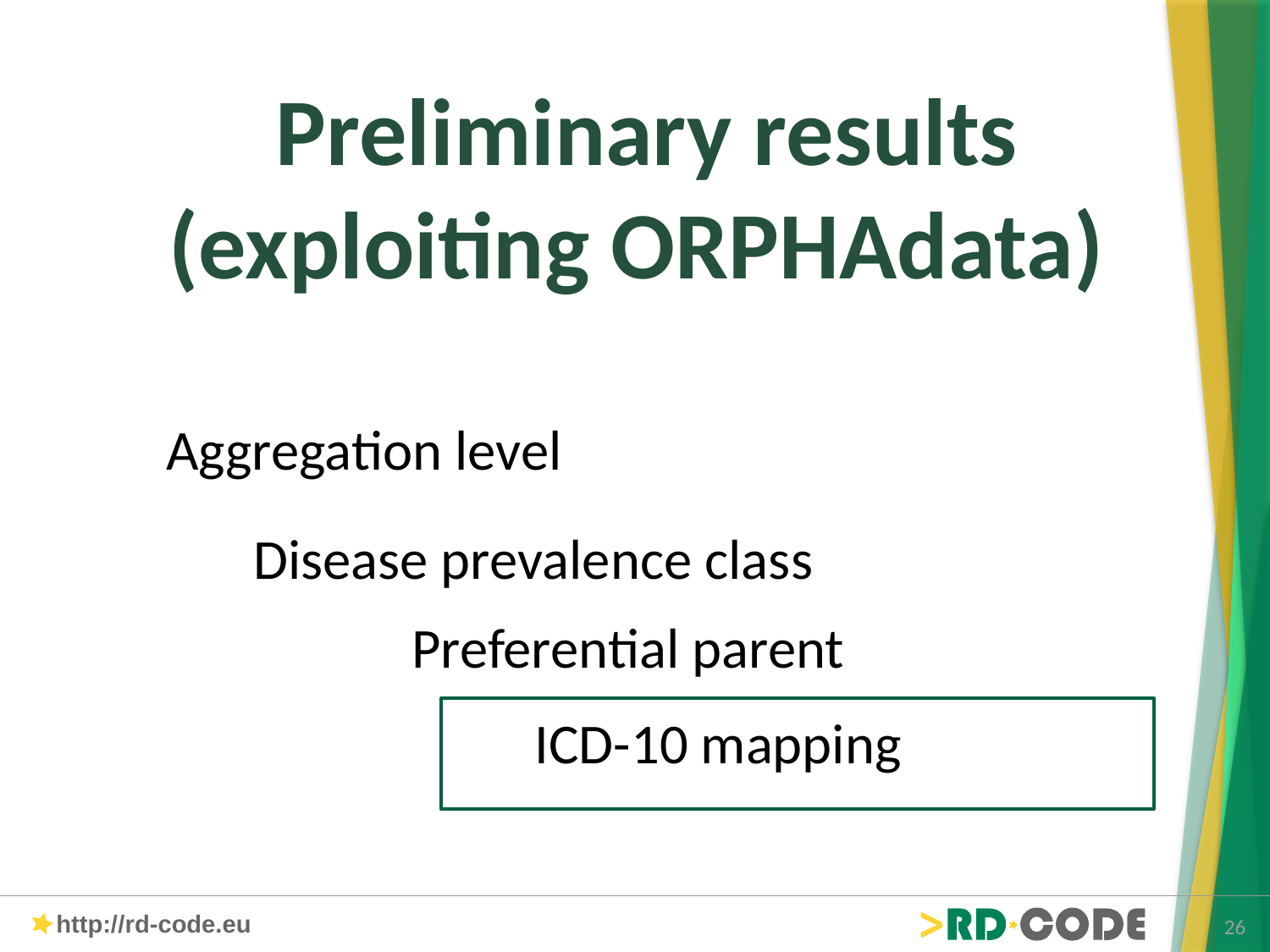

Preliminary results
(exploiting ORPHAdata)
Aggregation level
Disease prevalence class
Preferential parent

ICD-10 mapping
26